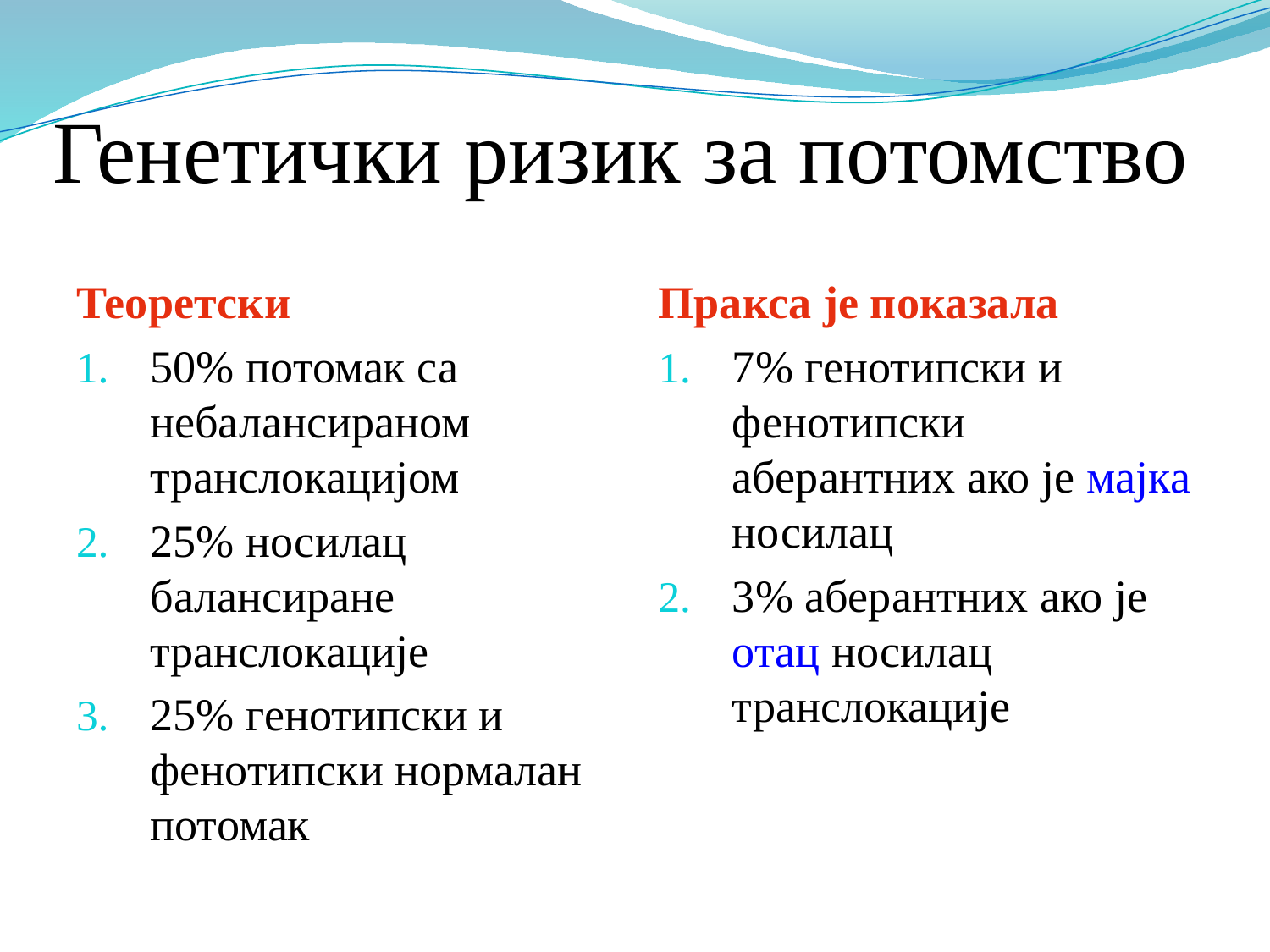

# Генетички ризик за потомство
Теоретски
50% потомак са небалансираном транслокацијом
25% носилац балансиране транслокације
25% генотипски и фенотипски нормалан потомак

Пракса је показала
7% генотипски и фенотипски аберантних ако је мајка носилац
3% аберантних ако је отац носилац транслокације